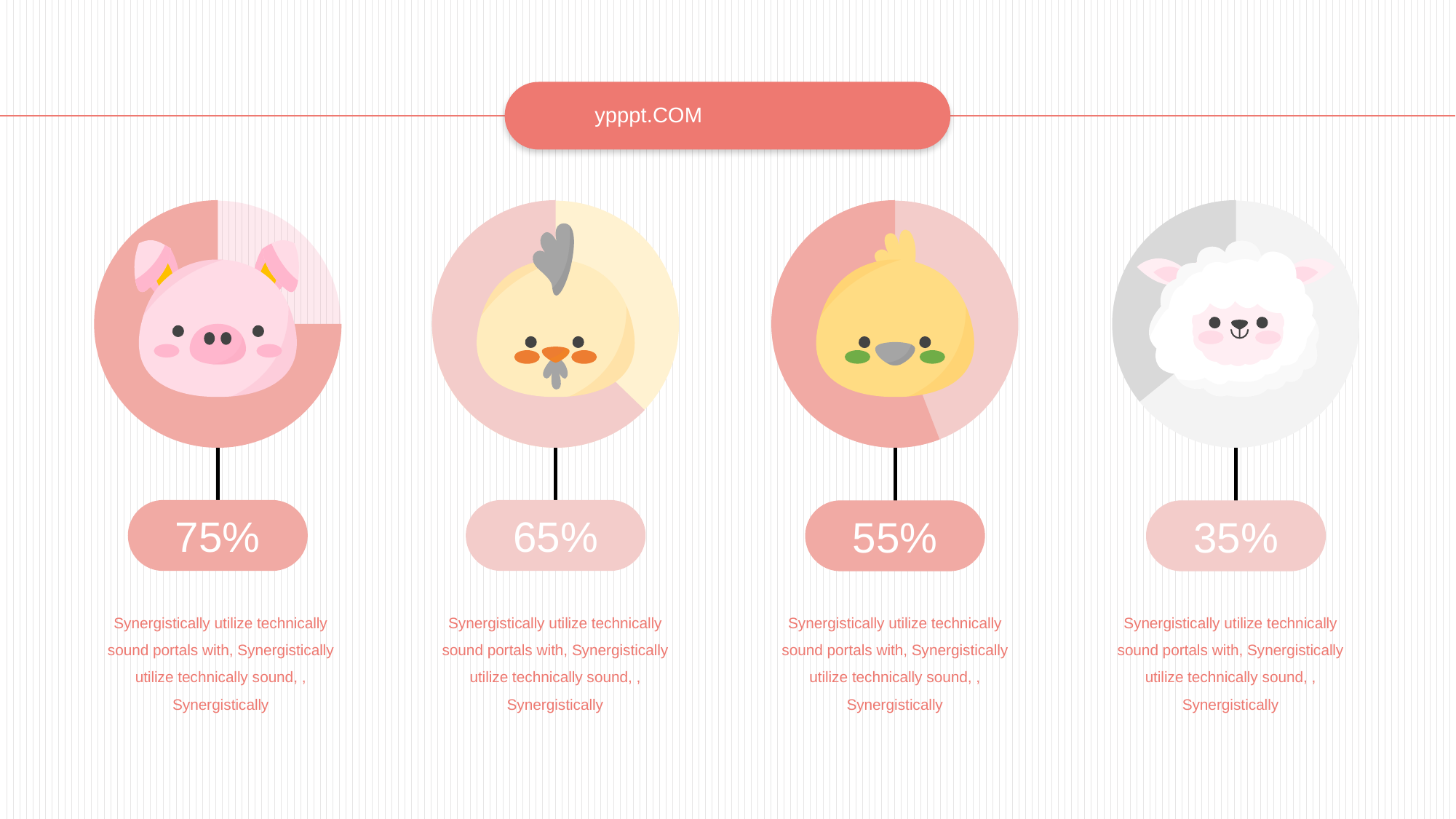

ypppt.COM

75%
65%
55%
35%
Synergistically utilize technically sound portals with, Synergistically utilize technically sound, , Synergistically
Synergistically utilize technically sound portals with, Synergistically utilize technically sound, , Synergistically
Synergistically utilize technically sound portals with, Synergistically utilize technically sound, , Synergistically
Synergistically utilize technically sound portals with, Synergistically utilize technically sound, , Synergistically